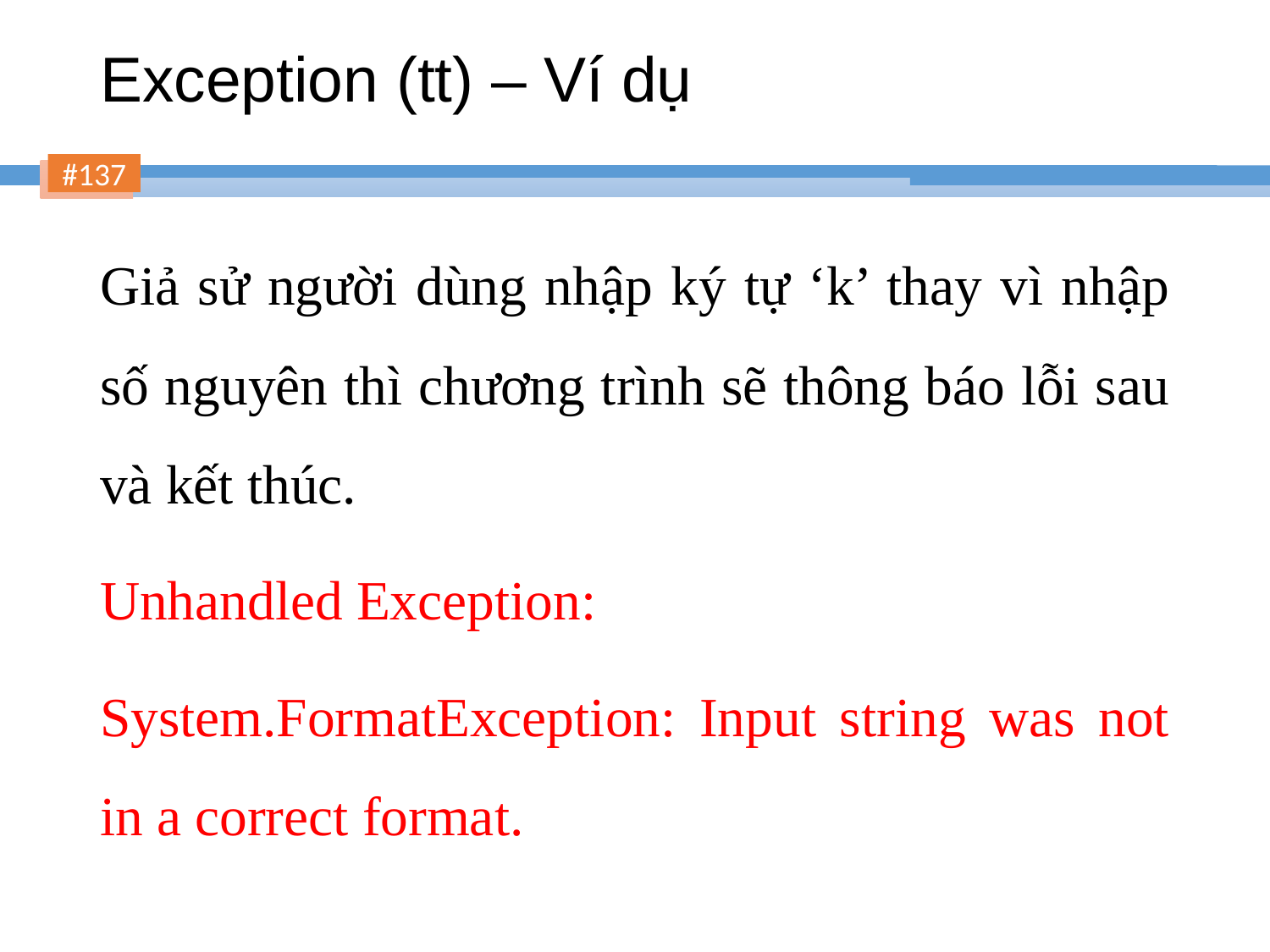

# Exception (tt) – Ví dụ
Giả sử người dùng nhập ký tự ‘k’ thay vì nhập số nguyên thì chương trình sẽ thông báo lỗi sau và kết thúc.
Unhandled Exception:
System.FormatException: Input string was not in a correct format.
137